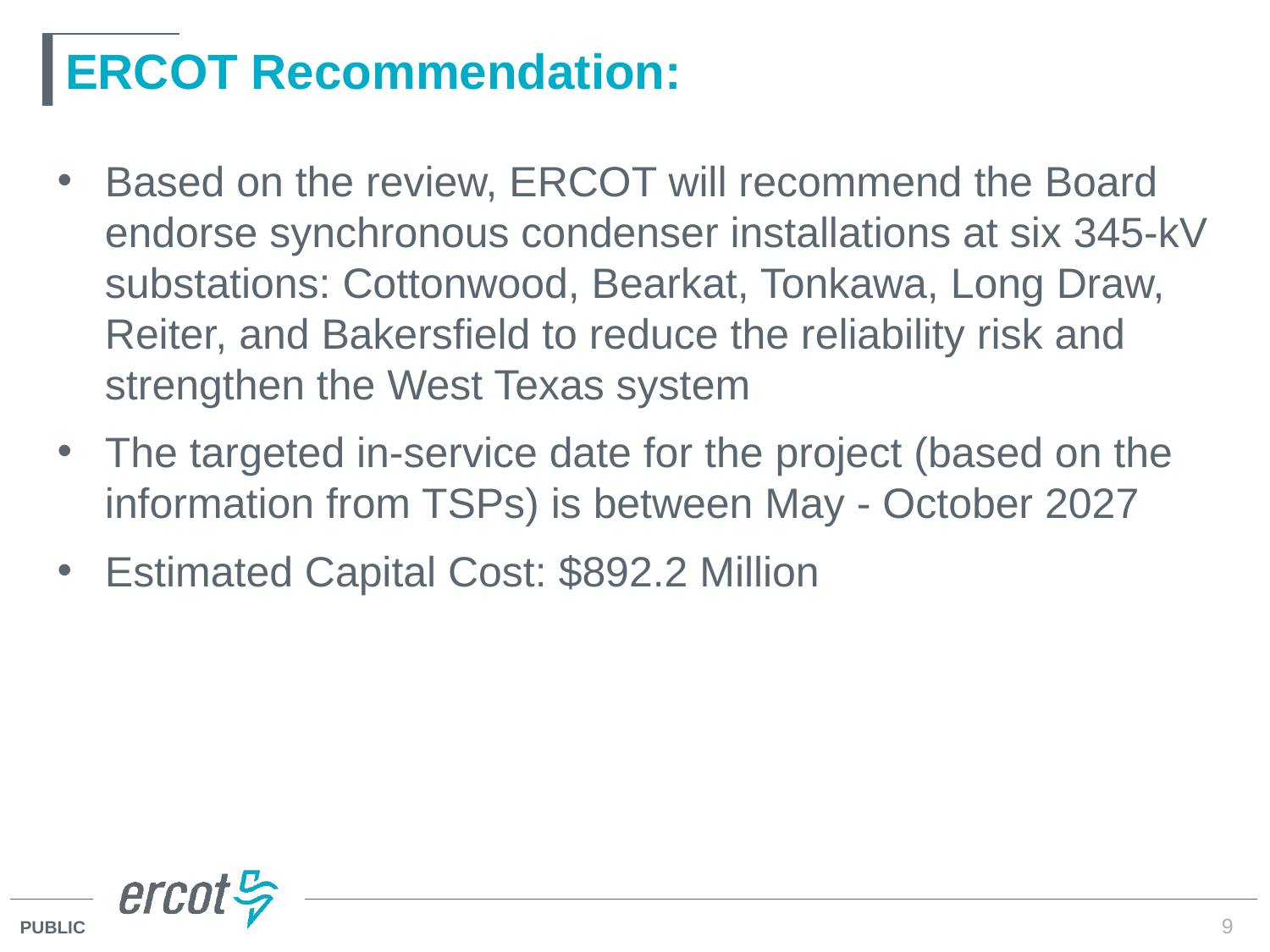

# ERCOT Recommendation:
Based on the review, ERCOT will recommend the Board endorse synchronous condenser installations at six 345-kV substations: Cottonwood, Bearkat, Tonkawa, Long Draw, Reiter, and Bakersfield to reduce the reliability risk and strengthen the West Texas system
The targeted in-service date for the project (based on the information from TSPs) is between May - October 2027
Estimated Capital Cost: $892.2 Million

9